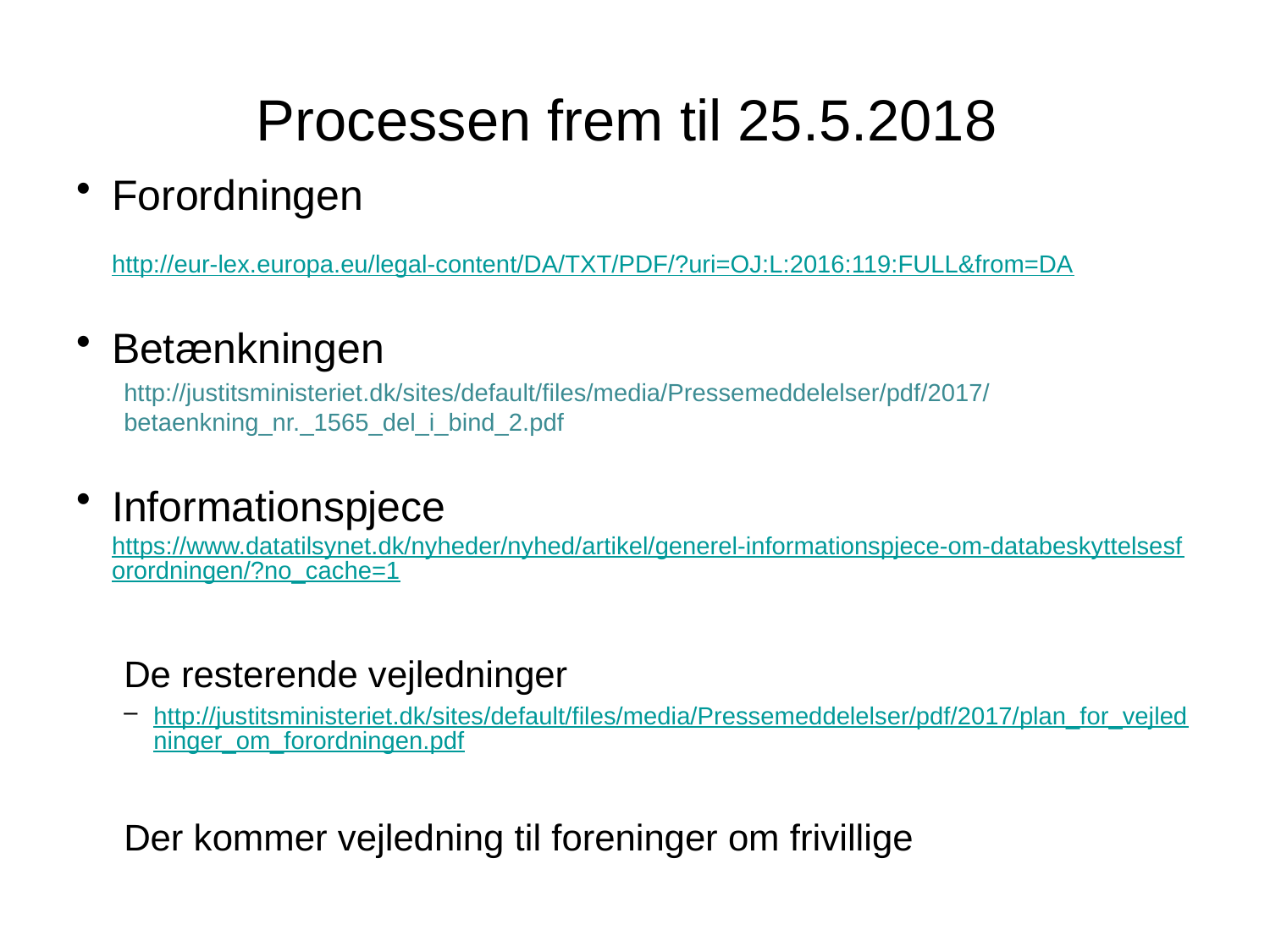

# Processen frem til 25.5.2018
Forordningen
http://eur-lex.europa.eu/legal-content/DA/TXT/PDF/?uri=OJ:L:2016:119:FULL&from=DA

Betænkningen
http://justitsministeriet.dk/sites/default/files/media/Pressemeddelelser/pdf/2017/betaenkning_nr._1565_del_i_bind_2.pdf

Informationspjece
https://www.datatilsynet.dk/nyheder/nyhed/artikel/generel-informationspjece-om-databeskyttelsesforordningen/?no_cache=1

De resterende vejledninger
http://justitsministeriet.dk/sites/default/files/media/Pressemeddelelser/pdf/2017/plan_for_vejledninger_om_forordningen.pdf

Der kommer vejledning til foreninger om frivillige